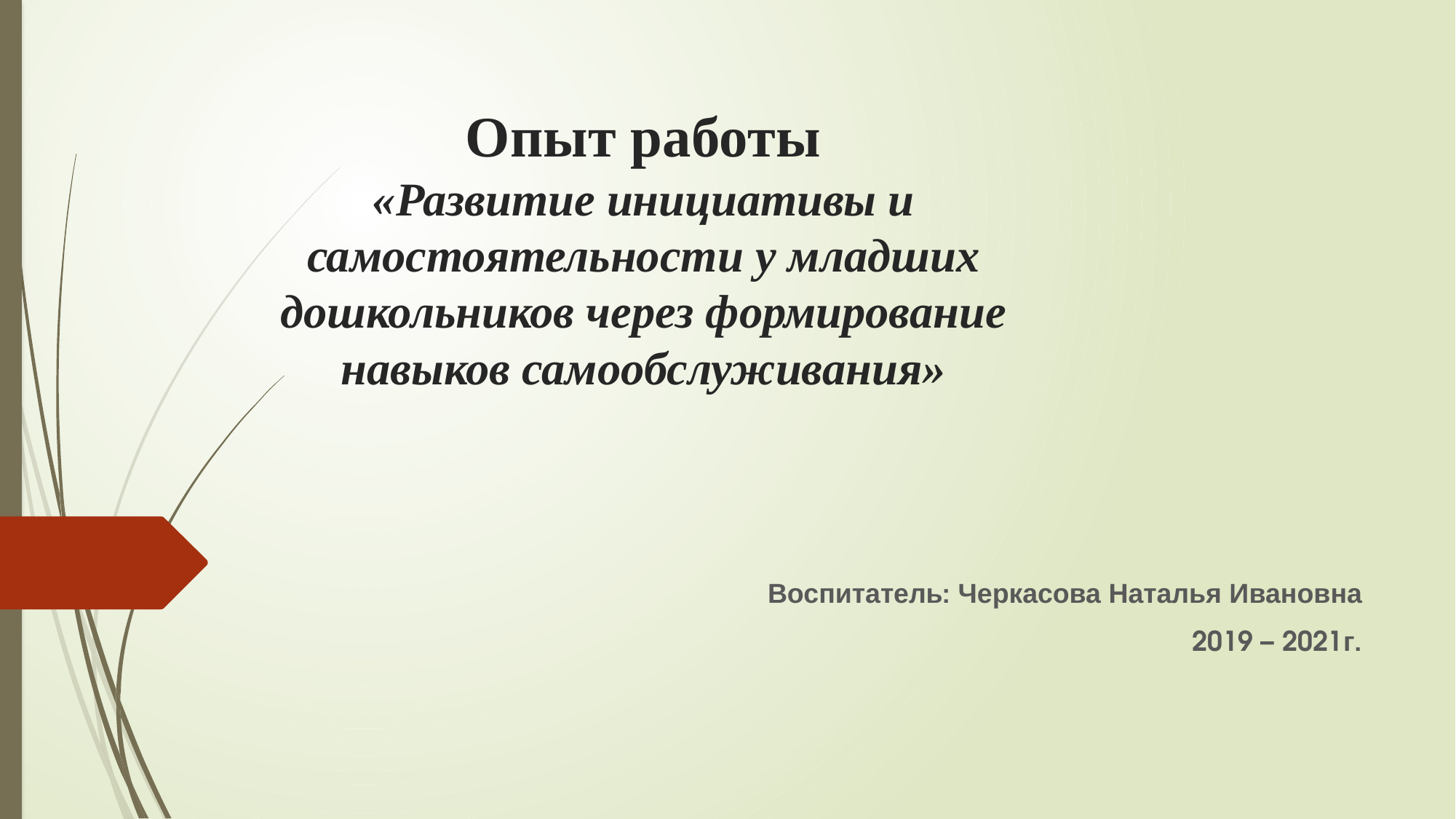

# Опыт работы «Развитие инициативы и самостоятельности у младших дошкольников через формирование навыков самообслуживания»
Воспитатель: Черкасова Наталья Ивановна
2019 – 2021г.